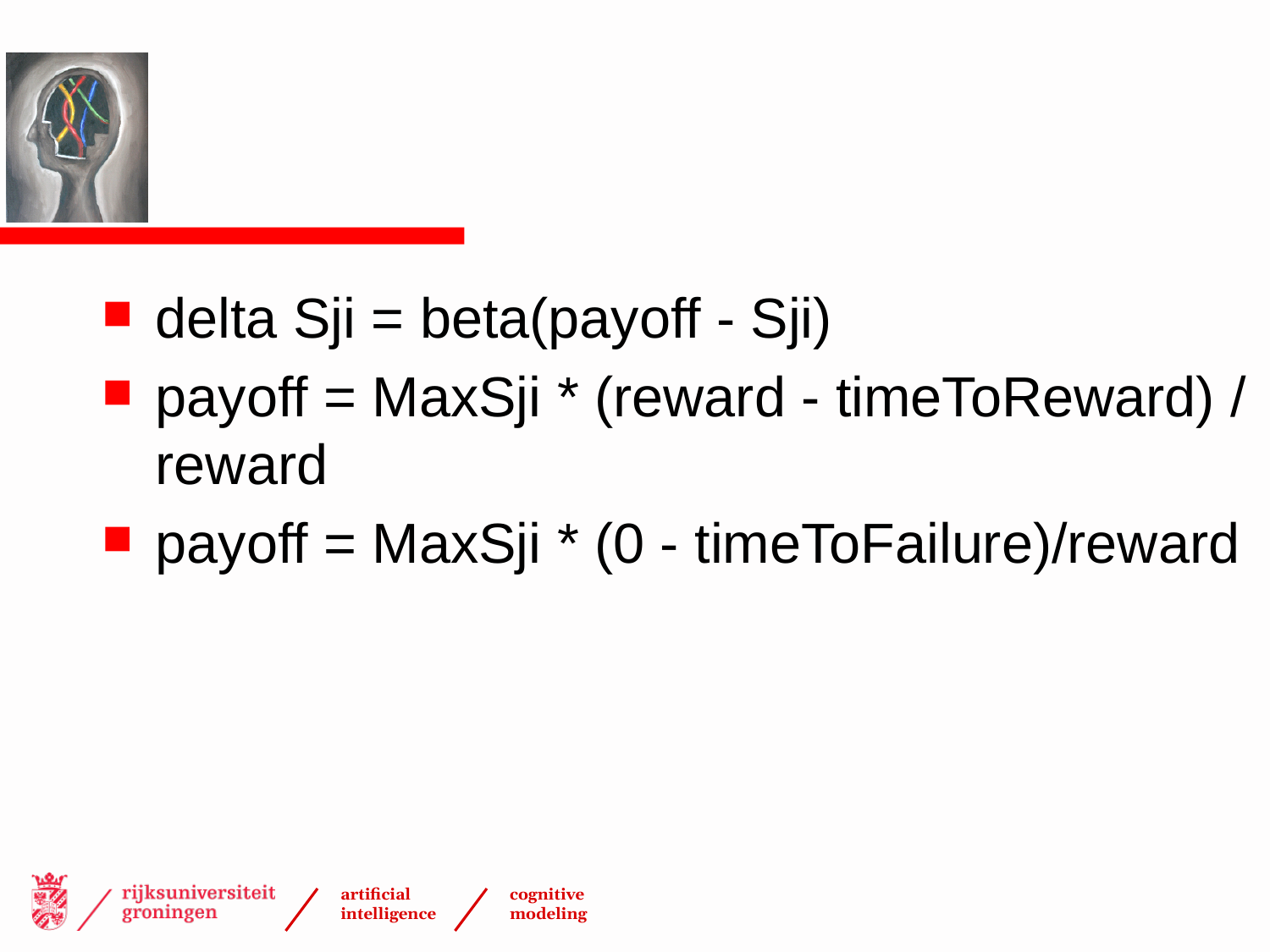

#
delta Sji = beta(payoff - Sji)
payoff = MaxSji * (reward - timeToReward) / reward
payoff = MaxSji * (0 - timeToFailure)/reward